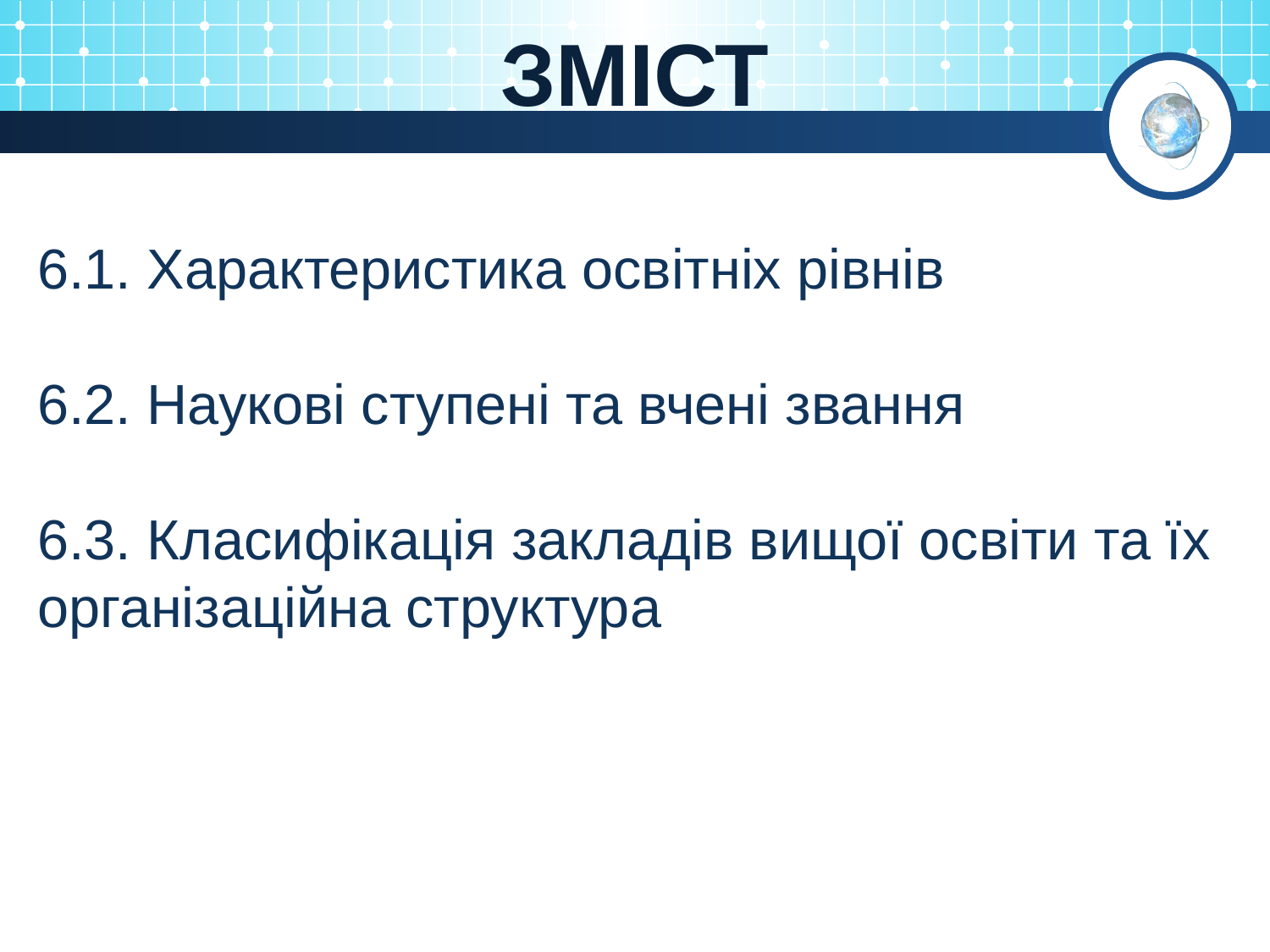

# ЗМІСТ
6.1. Характеристика освітніх рівнів

6.2. Наукові ступені та вчені звання

6.3. Класифікація закладів вищої освіти та їх організаційна структура